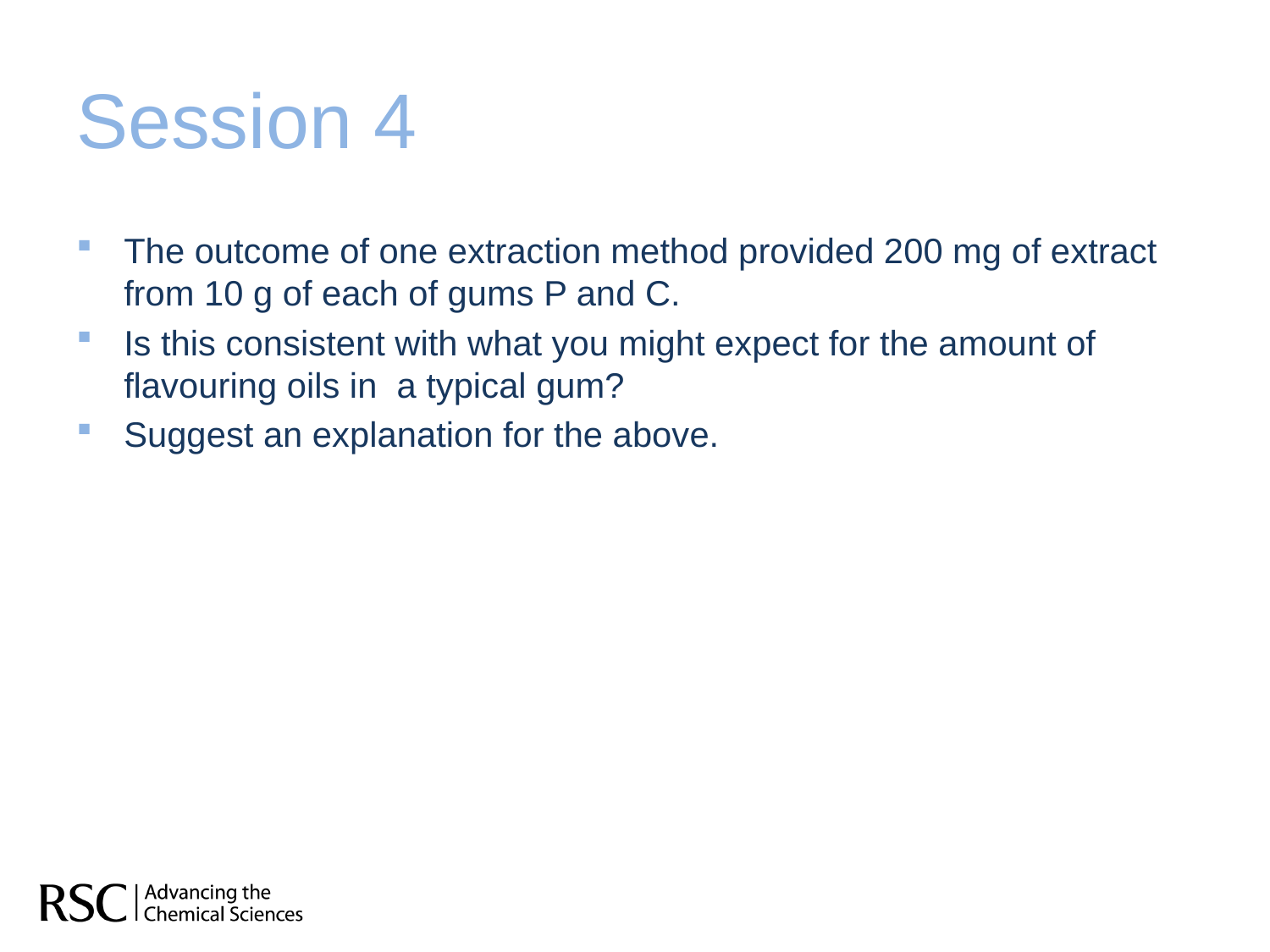

# Session 4
The outcome of one extraction method provided 200 mg of extract from 10 g of each of gums P and C.
Is this consistent with what you might expect for the amount of flavouring oils in  a typical gum?
Suggest an explanation for the above.